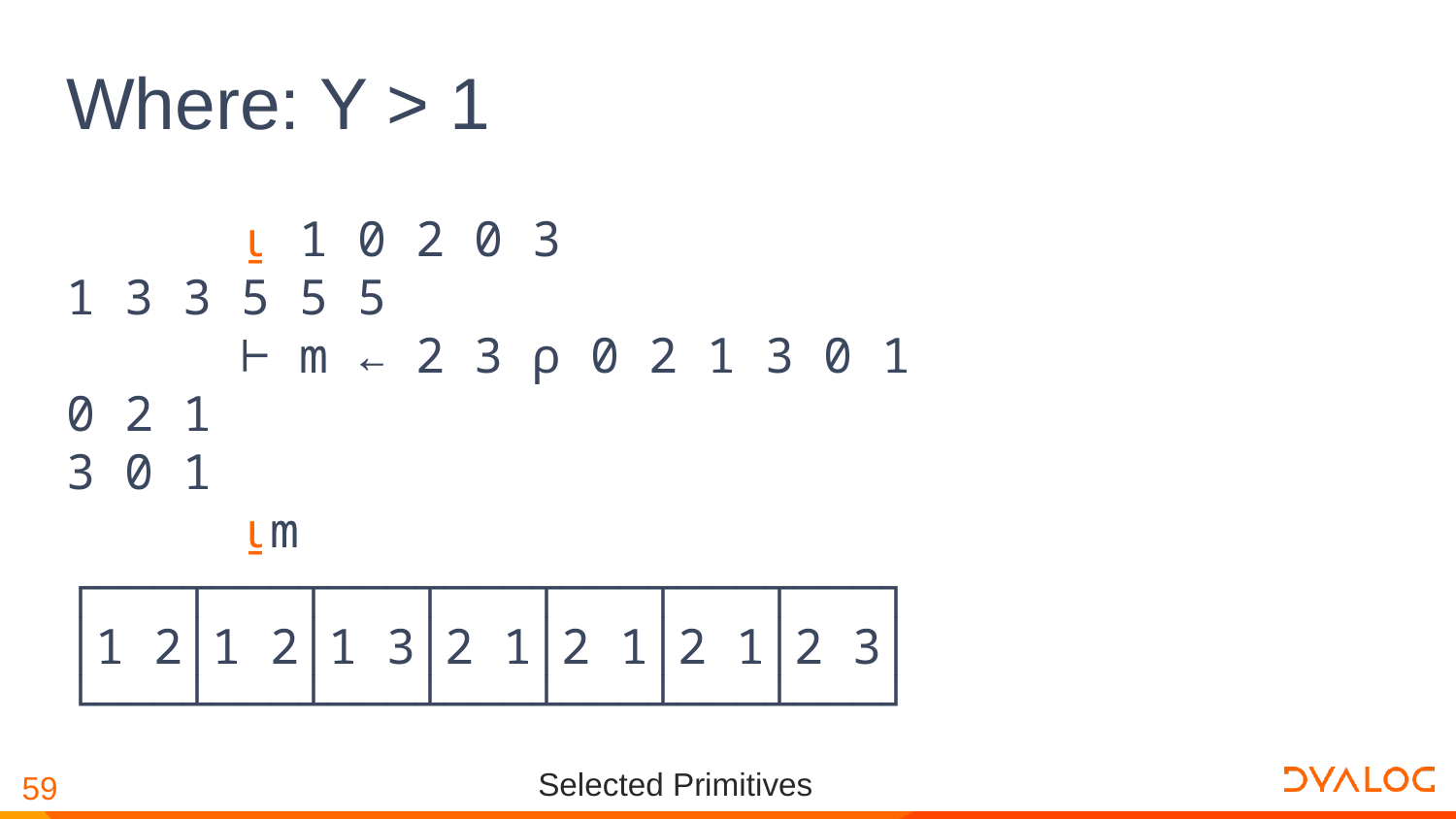

# Where: Y > 1
      ⍸ 1 0 2 0 3
1 3 3 5 5 5
      ⊢ m ← 2 3 ⍴ 0 2 1 3 0 1
0 2 1
3 0 1
      ⍸m
┌───┬───┬───┬───┬───┬───┬───┐
│1 2│1 2│1 3│2 1│2 1│2 1│2 3│
└───┴───┴───┴───┴───┴───┴───┘